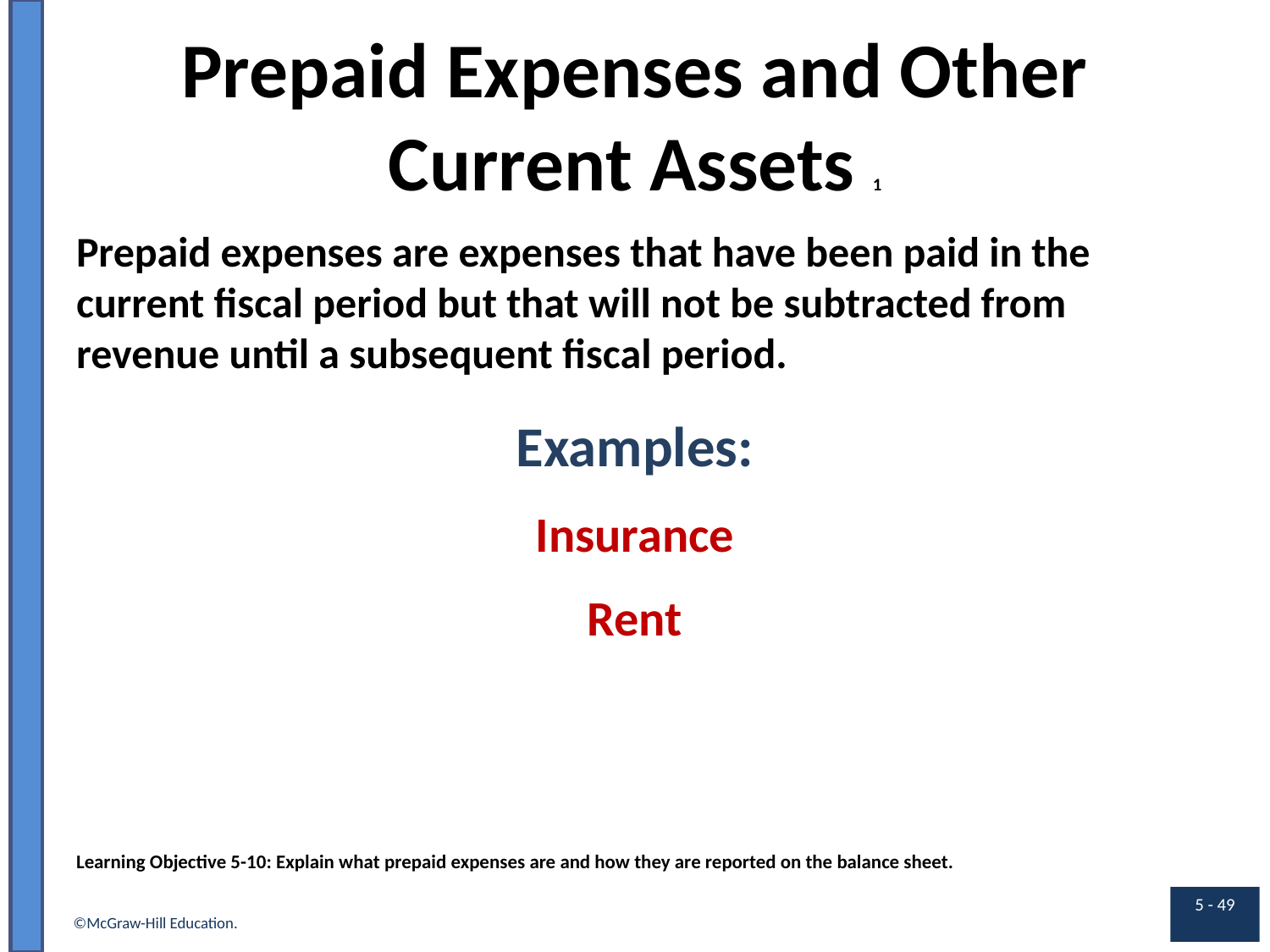

# Prepaid Expenses and Other Current Assets 1
Prepaid expenses are expenses that have been paid in the current fiscal period but that will not be subtracted from revenue until a subsequent fiscal period.
Examples:
Insurance
Rent
Learning Objective 5-10: Explain what prepaid expenses are and how they are reported on the balance sheet.